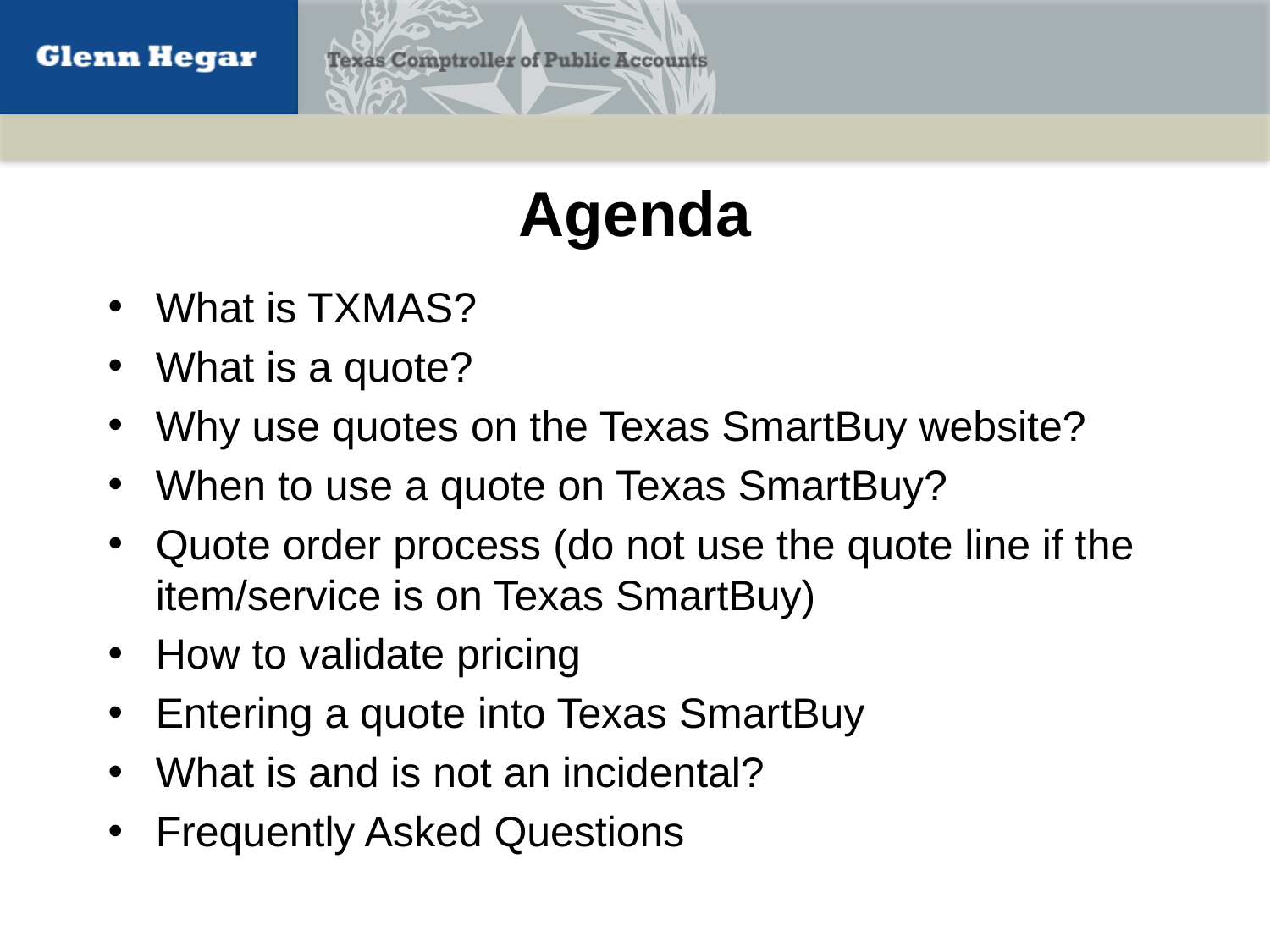

# Agenda
What is TXMAS?
What is a quote?
Why use quotes on the Texas SmartBuy website?
When to use a quote on Texas SmartBuy?
Quote order process (do not use the quote line if the item/service is on Texas SmartBuy)
How to validate pricing
Entering a quote into Texas SmartBuy
What is and is not an incidental?
Frequently Asked Questions